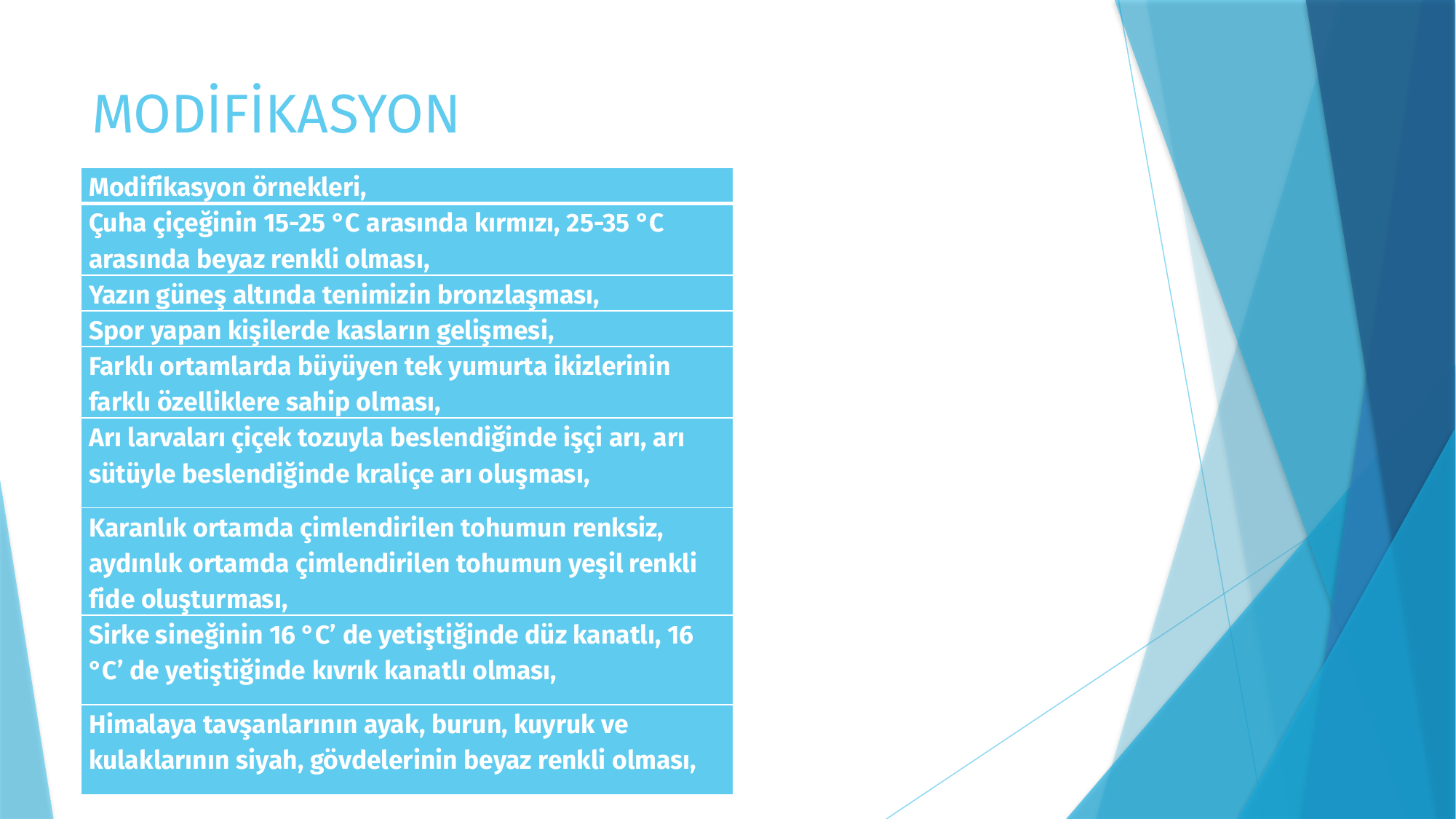

# MODİFİKASYON
| Modifikasyon örnekleri, |
| --- |
| Çuha çiçeğinin 15-25 °C arasında kırmızı, 25-35 °C arasında beyaz renkli olması, |
| Yazın güneş altında tenimizin bronzlaşması, |
| Spor yapan kişilerde kasların gelişmesi, |
| Farklı ortamlarda büyüyen tek yumurta ikizlerinin farklı özelliklere sahip olması, |
| Arı larvaları çiçek tozuyla beslendiğinde işçi arı, arı sütüyle beslendiğinde kraliçe arı oluşması, |
| Karanlık ortamda çimlendirilen tohumun renksiz, aydınlık ortamda çimlendirilen tohumun yeşil renkli fide oluşturması, |
| Sirke sineğinin 16 °C’ de yetiştiğinde düz kanatlı, 16 °C’ de yetiştiğinde kıvrık kanatlı olması, |
| Himalaya tavşanlarının ayak, burun, kuyruk ve kulaklarının siyah, gövdelerinin beyaz renkli olması, |